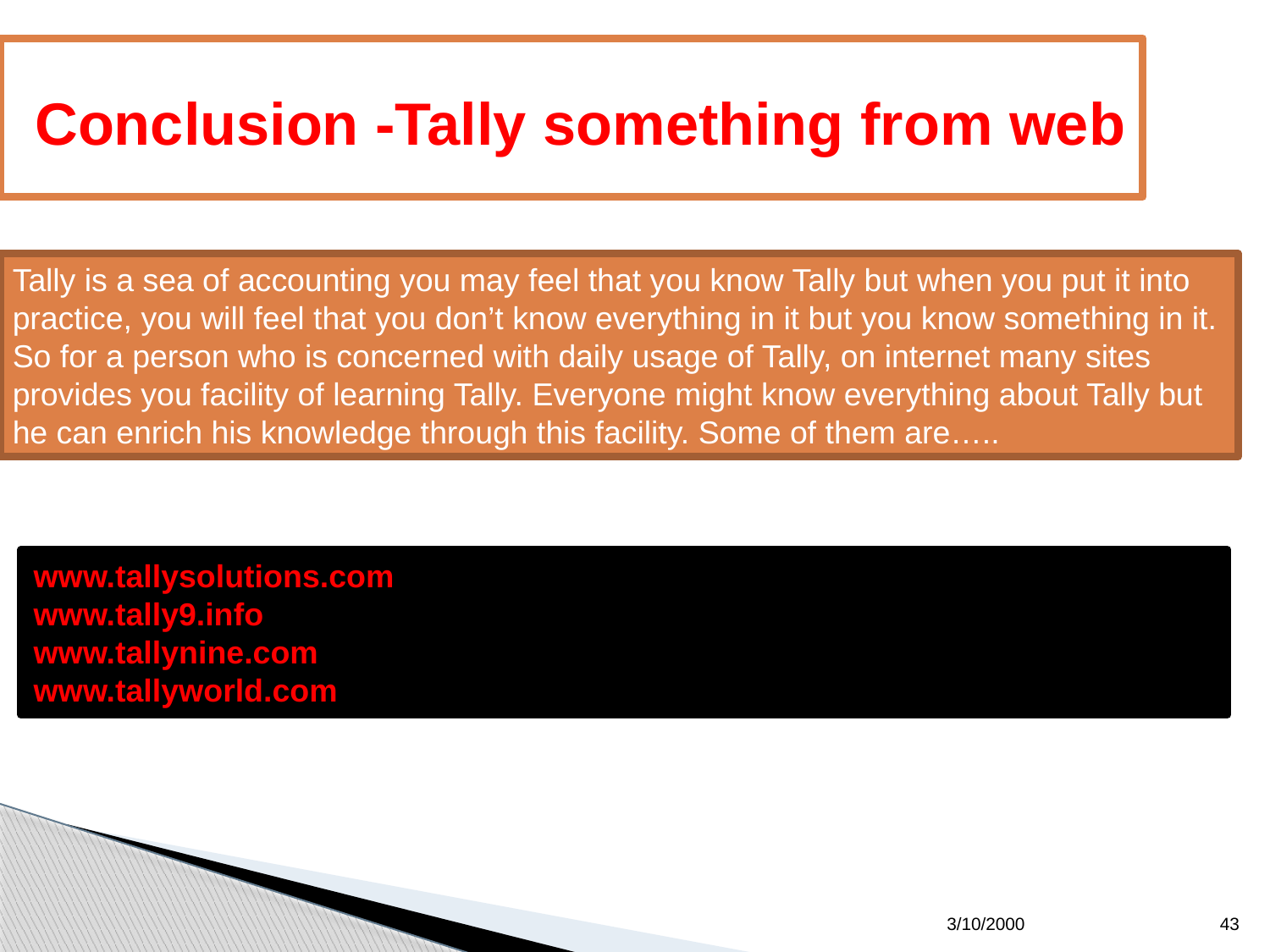

Conclusion -Tally something from web
Tally is a sea of accounting you may feel that you know Tally but when you put it into practice, you will feel that you don’t know everything in it but you know something in it. So for a person who is concerned with daily usage of Tally, on internet many sites provides you facility of learning Tally. Everyone might know everything about Tally but he can enrich his knowledge through this facility. Some of them are…..
www.tallysolutions.com
www.tally9.info
www.tallynine.com
www.tallyworld.com
3/10/2000
43